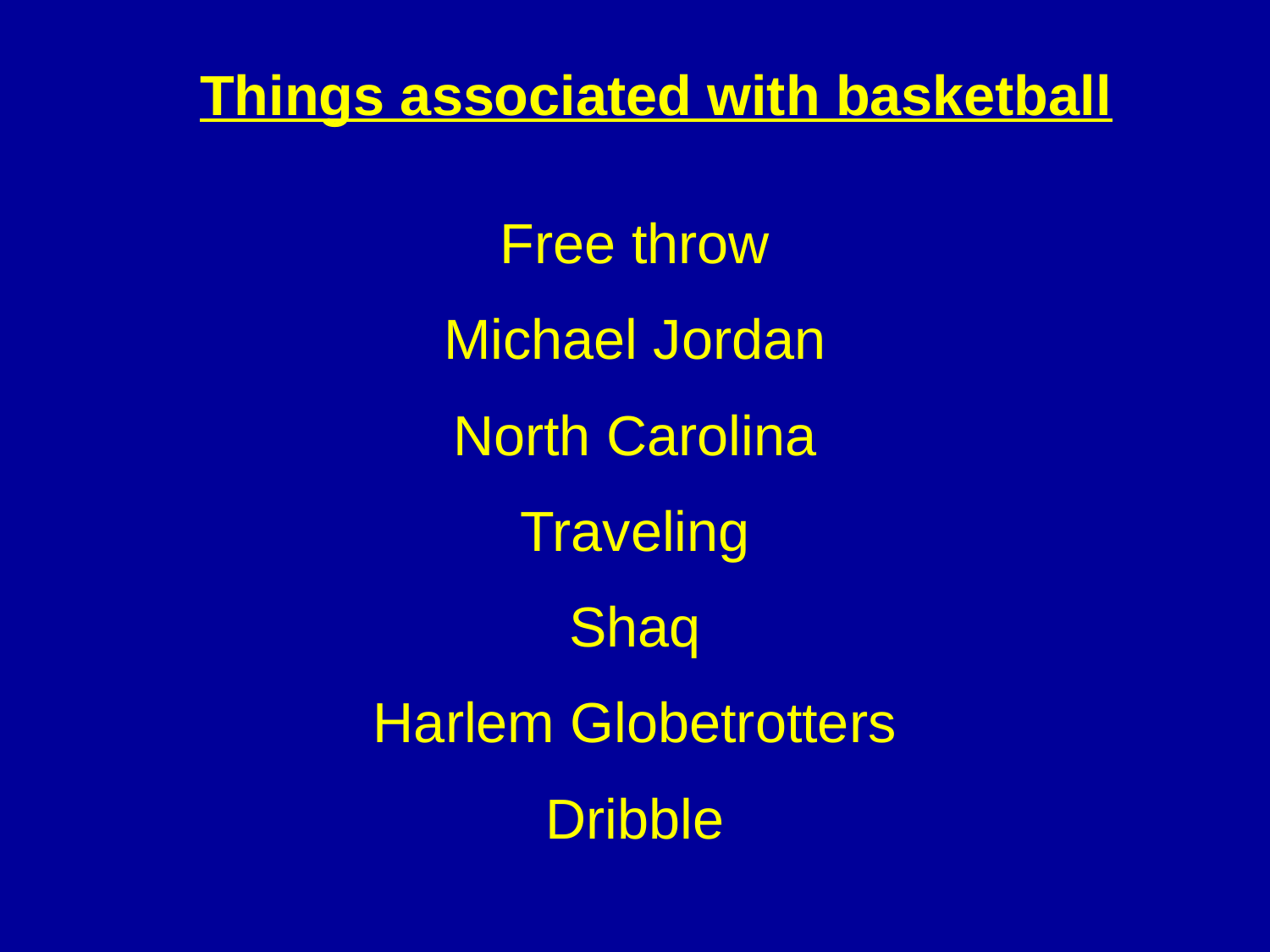

Things associated with basketball
Free throw
Michael Jordan
North Carolina
Traveling
Shaq
Harlem Globetrotters
Dribble